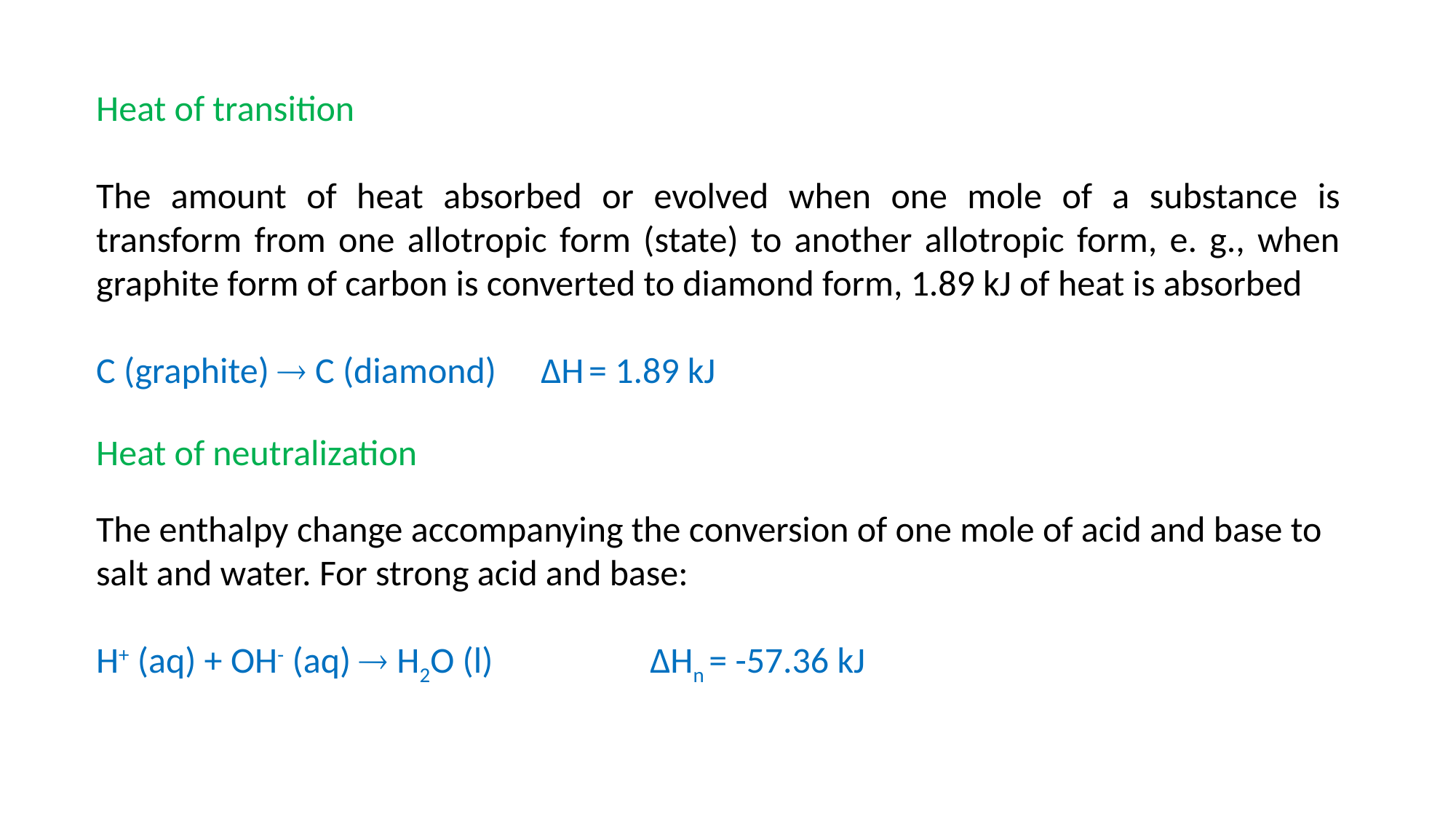

Heat of transition

The amount of heat absorbed or evolved when one mole of a substance is transform from one allotropic form (state) to another allotropic form, e. g., when graphite form of carbon is converted to diamond form, 1.89 kJ of heat is absorbed

C (graphite) → C (diamond)	 ∆H = 1.89 kJ

Heat of neutralization

The enthalpy change accompanying the conversion of one mole of acid and base to salt and water. For strong acid and base:

H+ (aq) + OH- (aq) → H2O (l)		 ∆Hn = -57.36 kJ